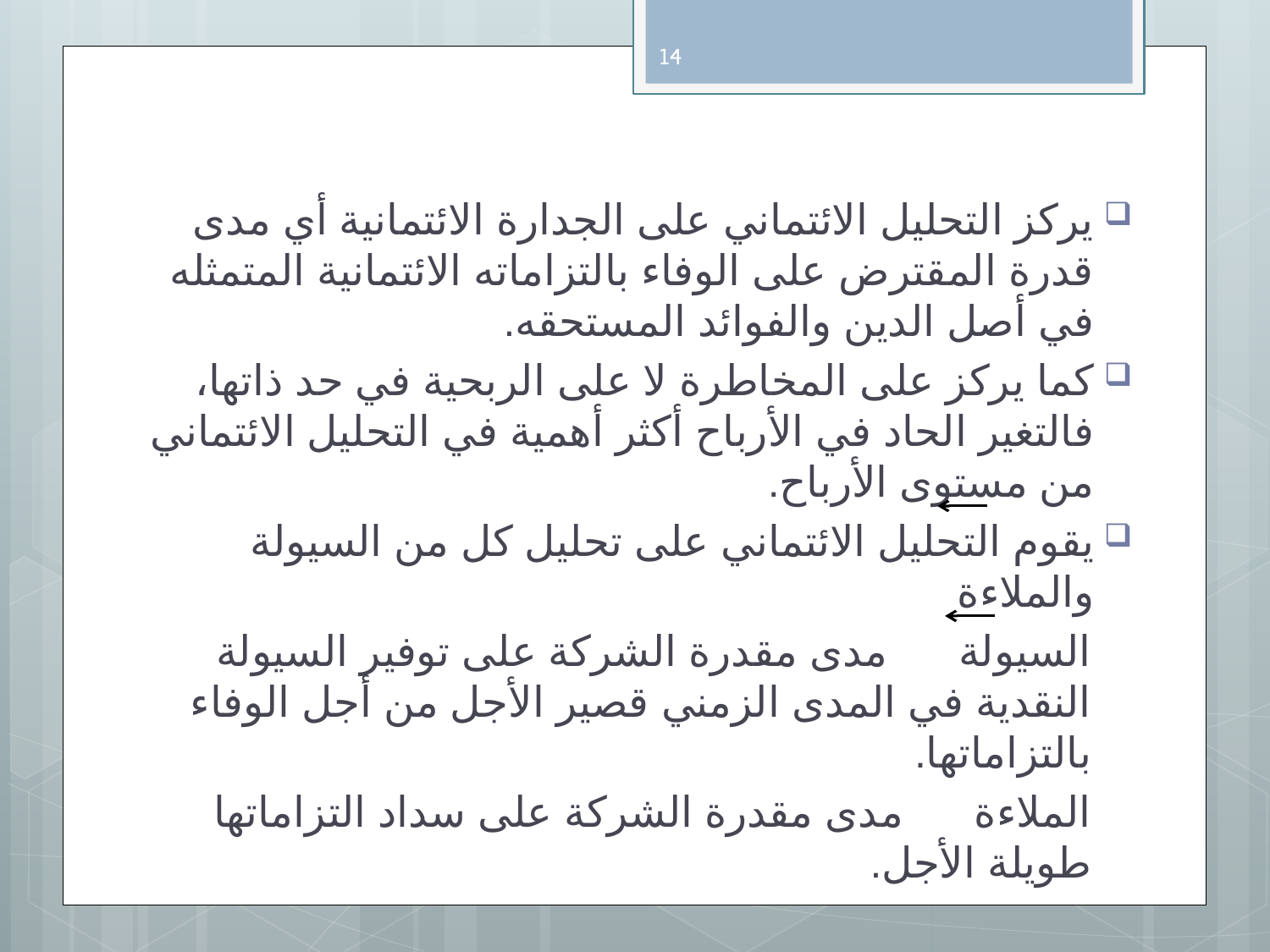

14
يركز التحليل الائتماني على الجدارة الائتمانية أي مدى قدرة المقترض على الوفاء بالتزاماته الائتمانية المتمثله في أصل الدين والفوائد المستحقه.
كما يركز على المخاطرة لا على الربحية في حد ذاتها، فالتغير الحاد في الأرباح أكثر أهمية في التحليل الائتماني من مستوى الأرباح.
يقوم التحليل الائتماني على تحليل كل من السيولة والملاءة
السيولة      مدى مقدرة الشركة على توفير السيولة النقدية في المدى الزمني قصير الأجل من أجل الوفاء بالتزاماتها.
الملاءة      مدى مقدرة الشركة على سداد التزاماتها طويلة الأجل.